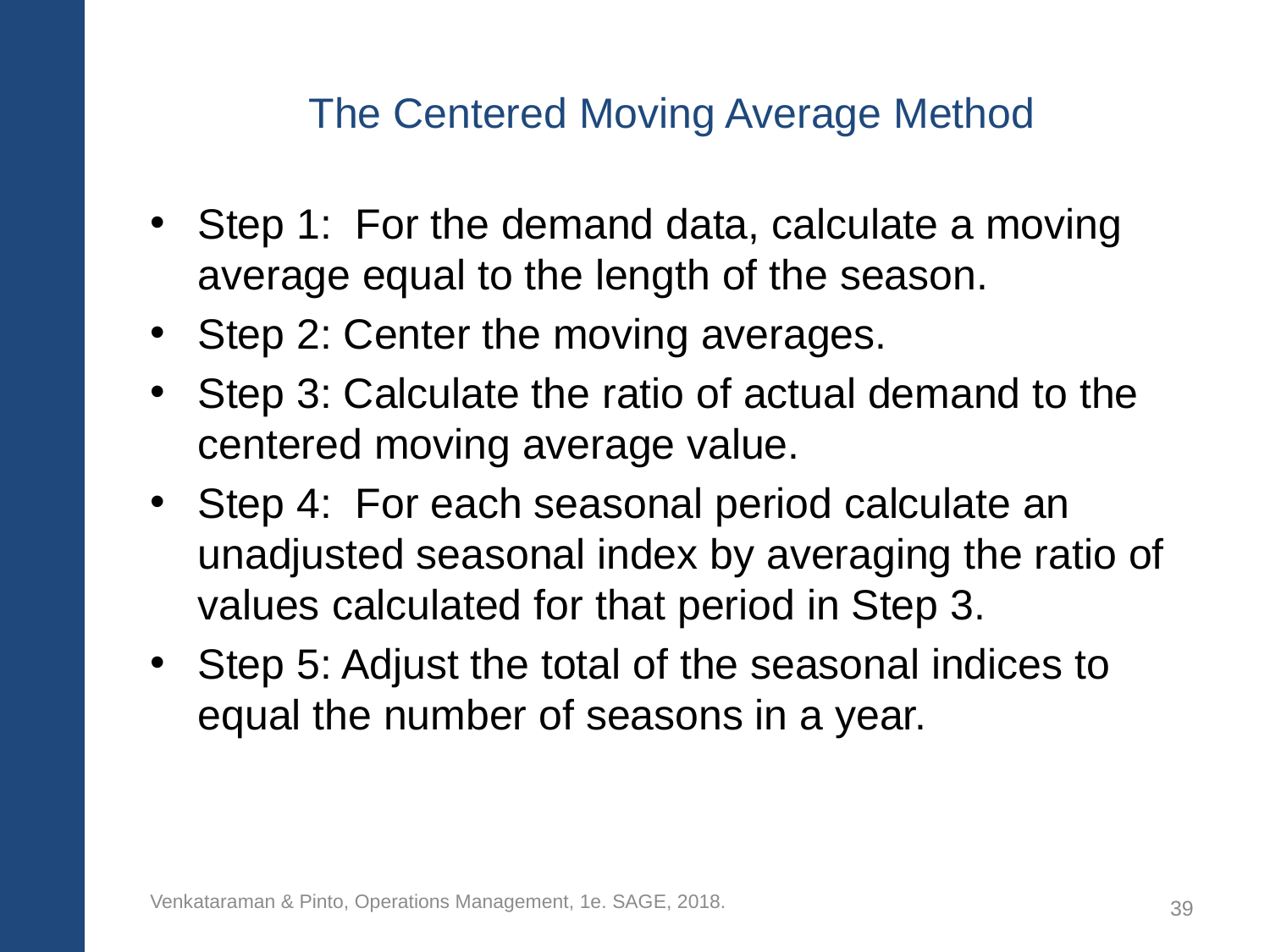

# The Centered Moving Average Method
Step 1:  For the demand data, calculate a moving average equal to the length of the season.
Step 2: Center the moving averages.
Step 3: Calculate the ratio of actual demand to the centered moving average value.
Step 4:  For each seasonal period calculate an unadjusted seasonal index by averaging the ratio of values calculated for that period in Step 3.
Step 5: Adjust the total of the seasonal indices to equal the number of seasons in a year.
Venkataraman & Pinto, Operations Management, 1e. SAGE, 2018.
39